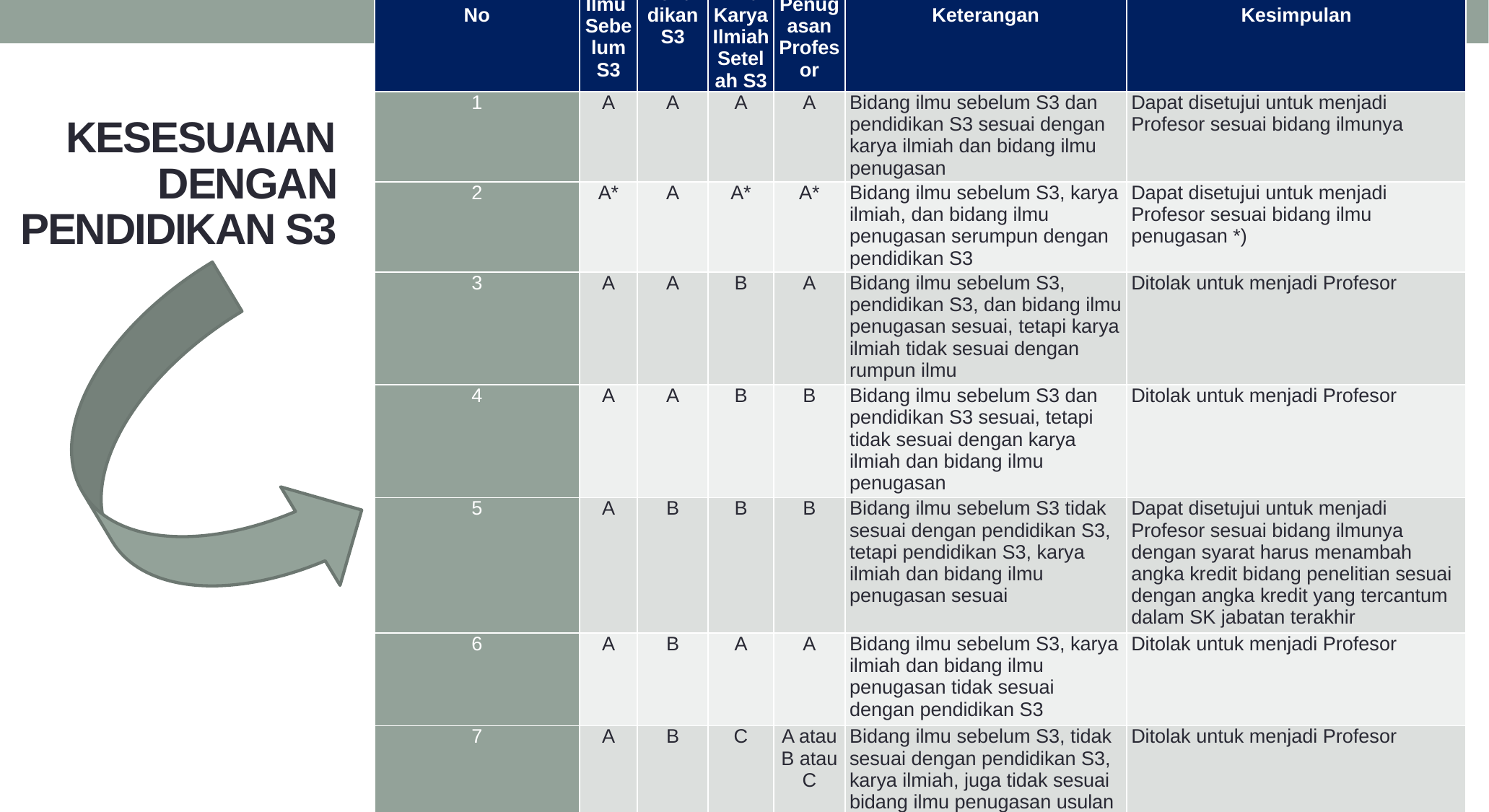

| No | Bidang Ilmu Sebelum S3 | Pendidikan S3 | Bidang Ilmu Karya Ilmiah Setelah S3 | Bidang Penugasan Profesor | Keterangan | Kesimpulan |
| --- | --- | --- | --- | --- | --- | --- |
| 1 | A | A | A | A | Bidang ilmu sebelum S3 dan pendidikan S3 sesuai dengan karya ilmiah dan bidang ilmu penugasan | Dapat disetujui untuk menjadi Profesor sesuai bidang ilmunya |
| 2 | A\* | A | A\* | A\* | Bidang ilmu sebelum S3, karya ilmiah, dan bidang ilmu penugasan serumpun dengan pendidikan S3 | Dapat disetujui untuk menjadi Profesor sesuai bidang ilmu penugasan \*) |
| 3 | A | A | B | A | Bidang ilmu sebelum S3, pendidikan S3, dan bidang ilmu penugasan sesuai, tetapi karya ilmiah tidak sesuai dengan rumpun ilmu | Ditolak untuk menjadi Profesor |
| 4 | A | A | B | B | Bidang ilmu sebelum S3 dan pendidikan S3 sesuai, tetapi tidak sesuai dengan karya ilmiah dan bidang ilmu penugasan | Ditolak untuk menjadi Profesor |
| 5 | A | B | B | B | Bidang ilmu sebelum S3 tidak sesuai dengan pendidikan S3, tetapi pendidikan S3, karya ilmiah dan bidang ilmu penugasan sesuai | Dapat disetujui untuk menjadi Profesor sesuai bidang ilmunya dengan syarat harus menambah angka kredit bidang penelitian sesuai dengan angka kredit yang tercantum dalam SK jabatan terakhir |
| 6 | A | B | A | A | Bidang ilmu sebelum S3, karya ilmiah dan bidang ilmu penugasan tidak sesuai dengan pendidikan S3 | Ditolak untuk menjadi Profesor |
| 7 | A | B | C | A atau B atau C | Bidang ilmu sebelum S3, tidak sesuai dengan pendidikan S3, karya ilmiah, juga tidak sesuai bidang ilmu penugasan usulan Profesor | Ditolak untuk menjadi Profesor |
57
# KESESUAIAN DENGAN PENDIDIKAN S3